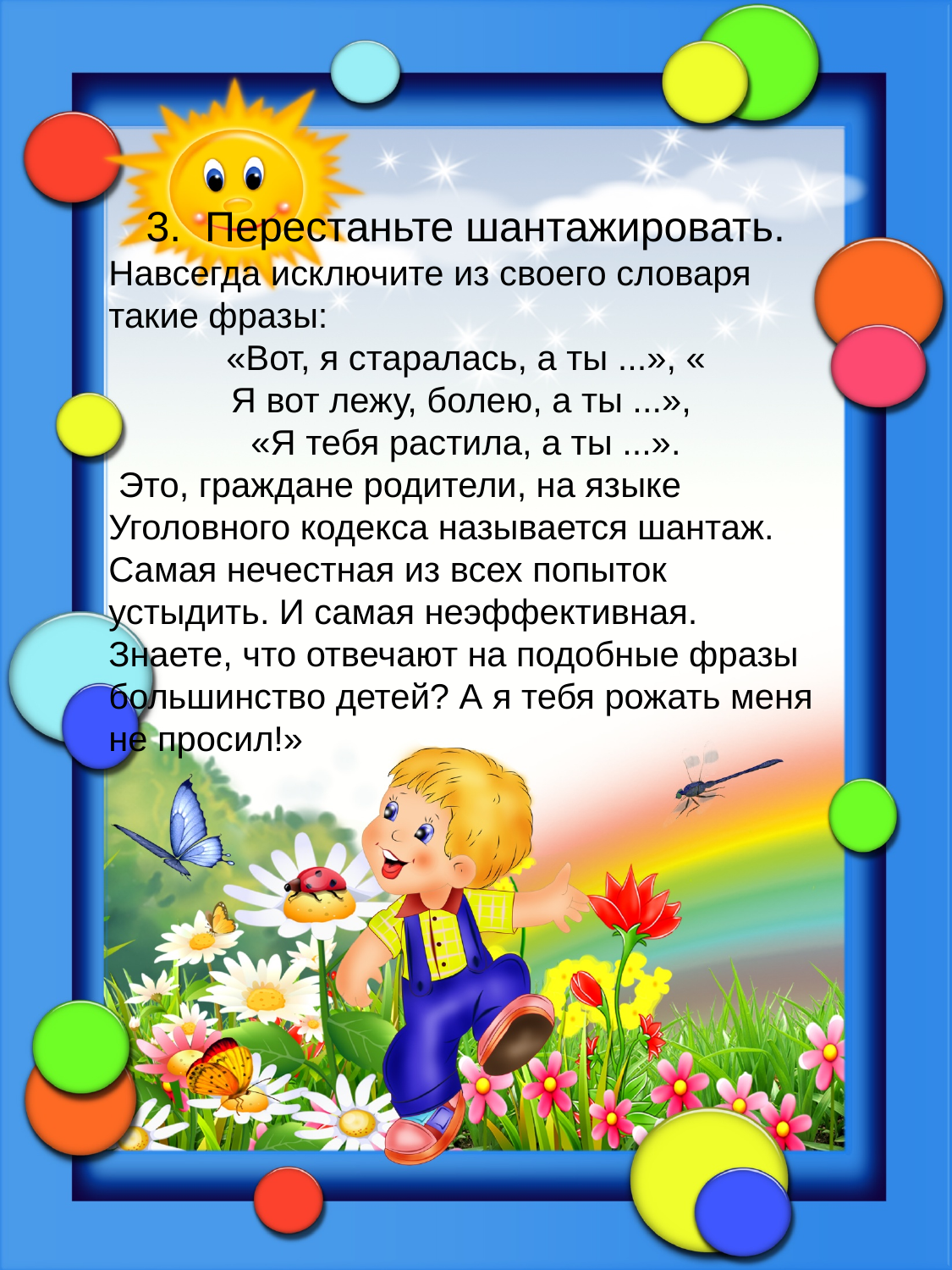

3.  Перестаньте шантажировать.
Навсегда исключите из своего словаря такие фразы:
«Вот, я старалась, а ты ...», «
Я вот лежу, болею, а ты ...»,
«Я тебя растила, а ты ...».
 Это, граждане родители, на языке Уголовного кодекса называется шантаж. Самая нечестная из всех попыток устыдить. И самая неэффективная.
Знаете, что отвечают на подобные фразы большинство детей? А я тебя рожать меня не просил!»